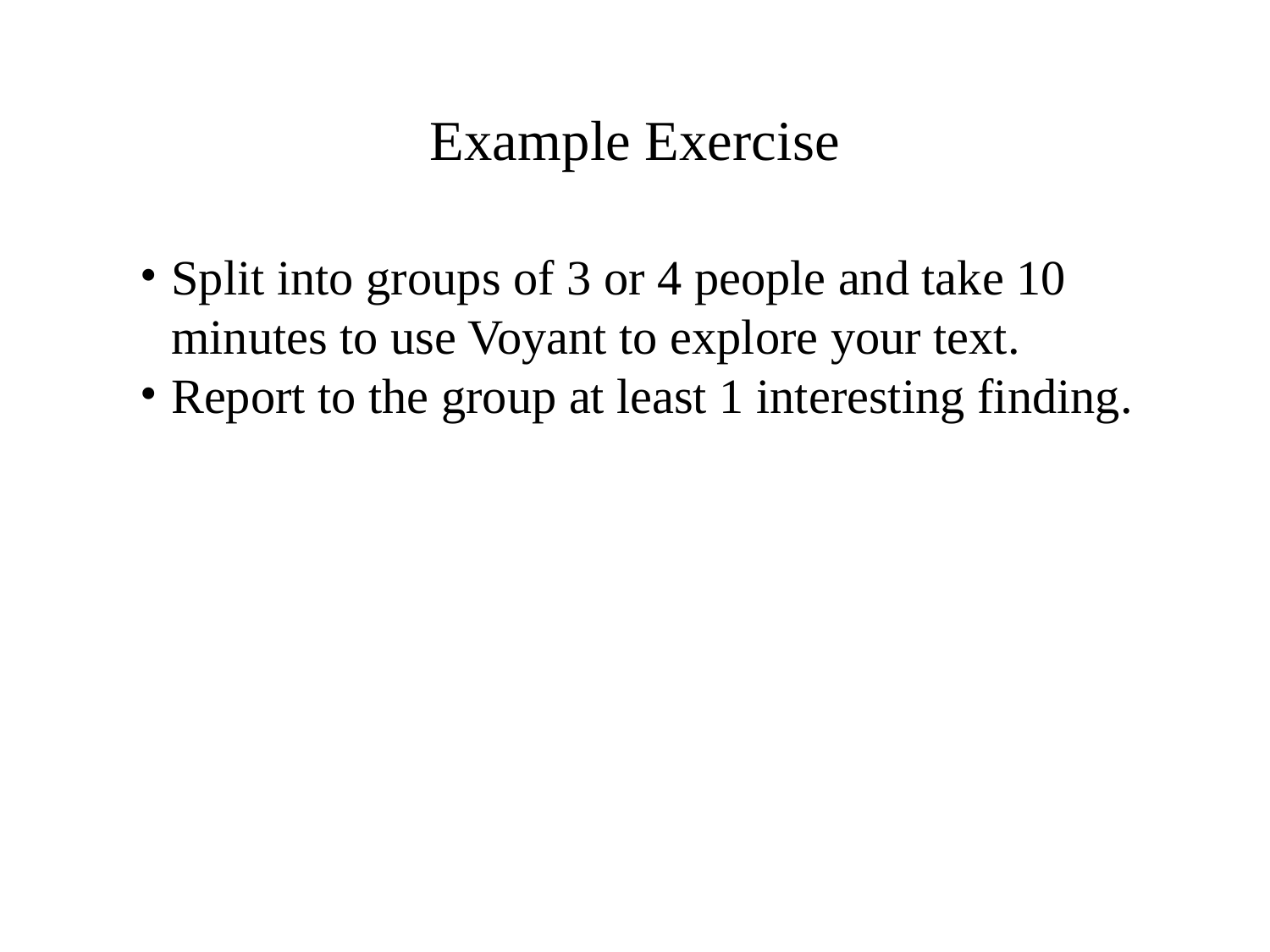

# Example Exercise
Split into groups of 3 or 4 people and take 10 minutes to use Voyant to explore your text.
Report to the group at least 1 interesting finding.